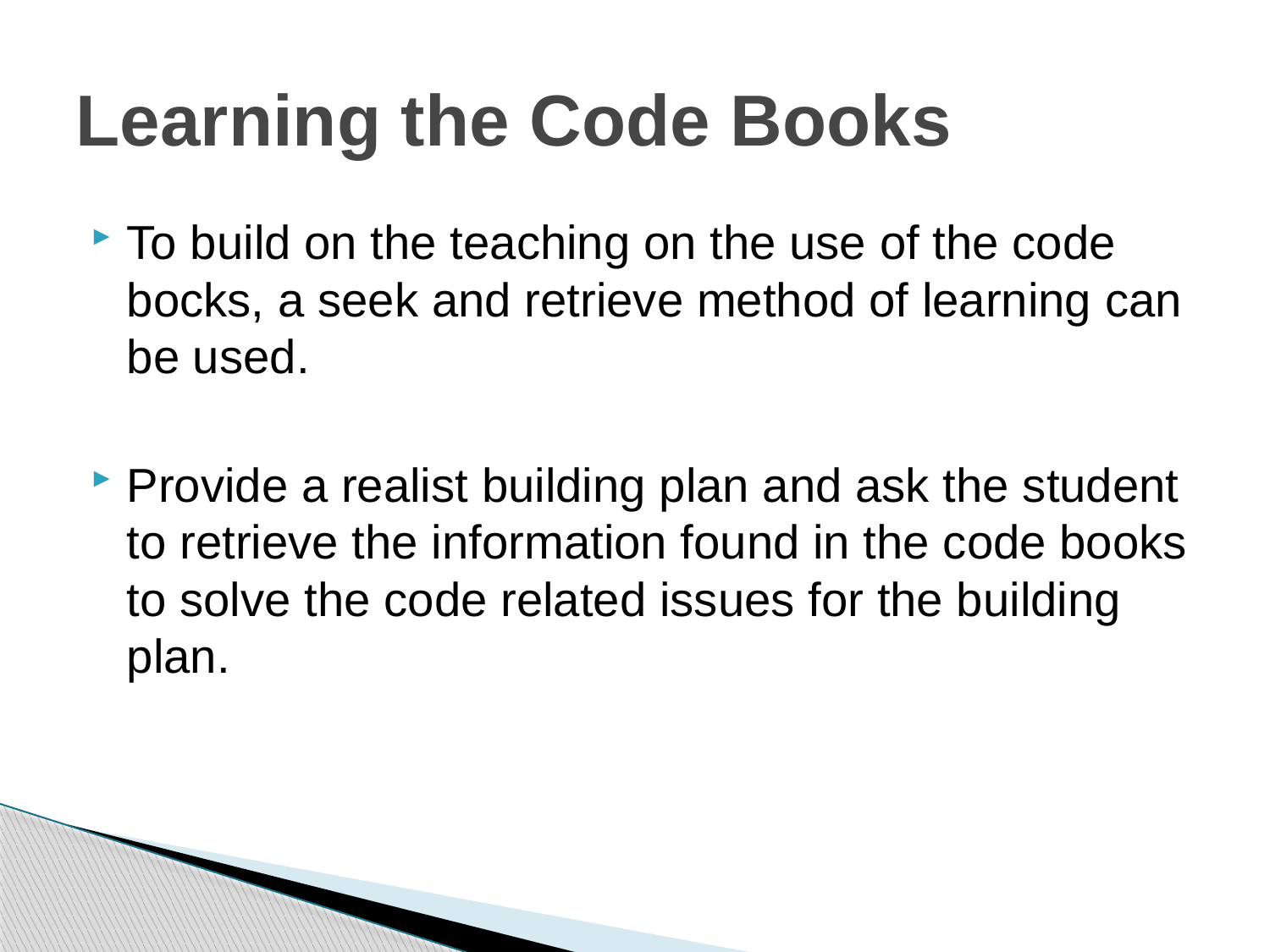

# Learning the Code Books
To build on the teaching on the use of the code bocks, a seek and retrieve method of learning can be used.

Provide a realist building plan and ask the student to retrieve the information found in the code books to solve the code related issues for the building plan.